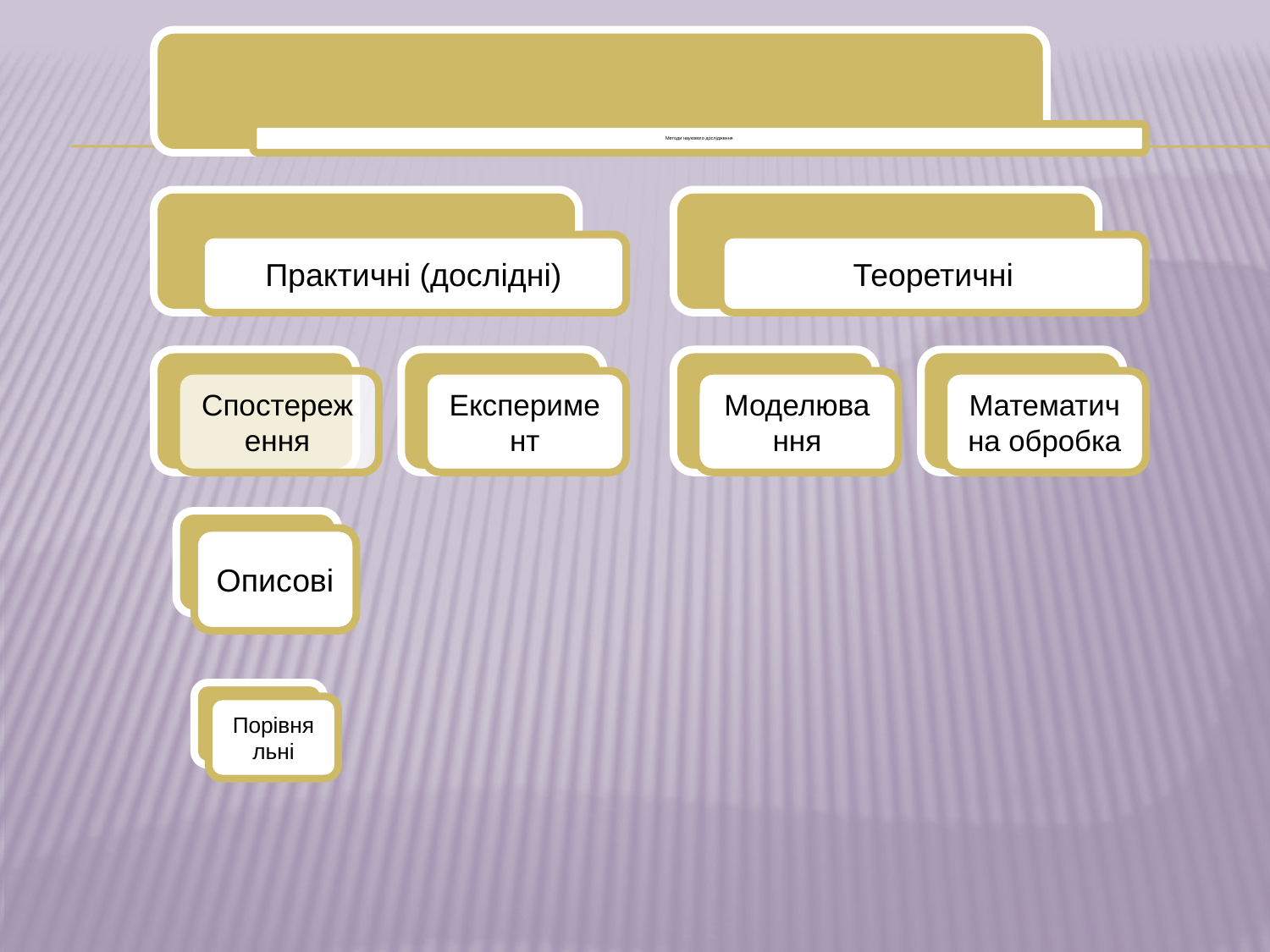

Методи наукового дослідження
Практичні (дослідні)
Спостереження
Експеримент
Теоретичні
Моделювання
Математична обробка
Описові
Порівняльні